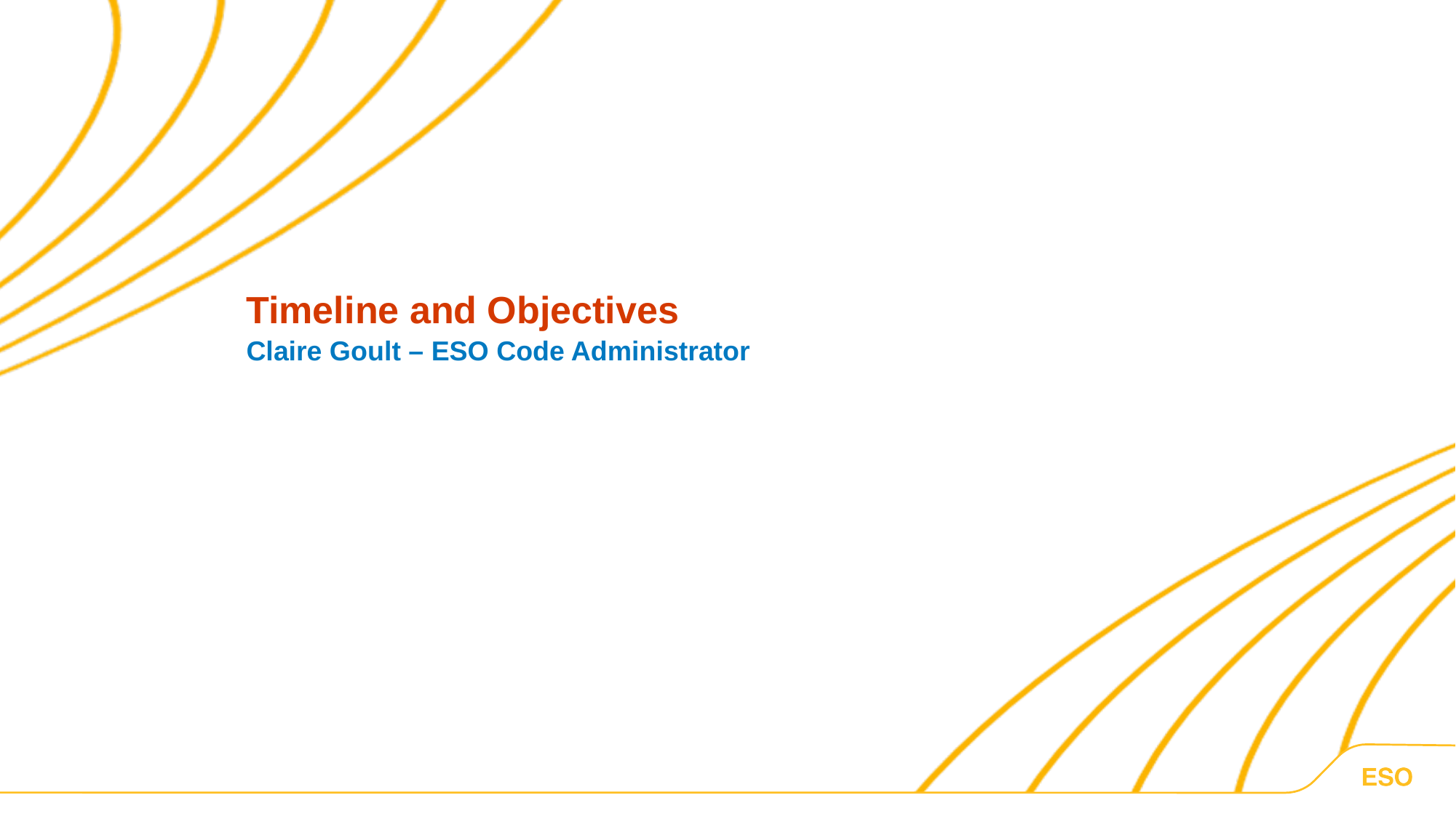

Timeline and Objectives
Claire Goult – ESO Code Administrator